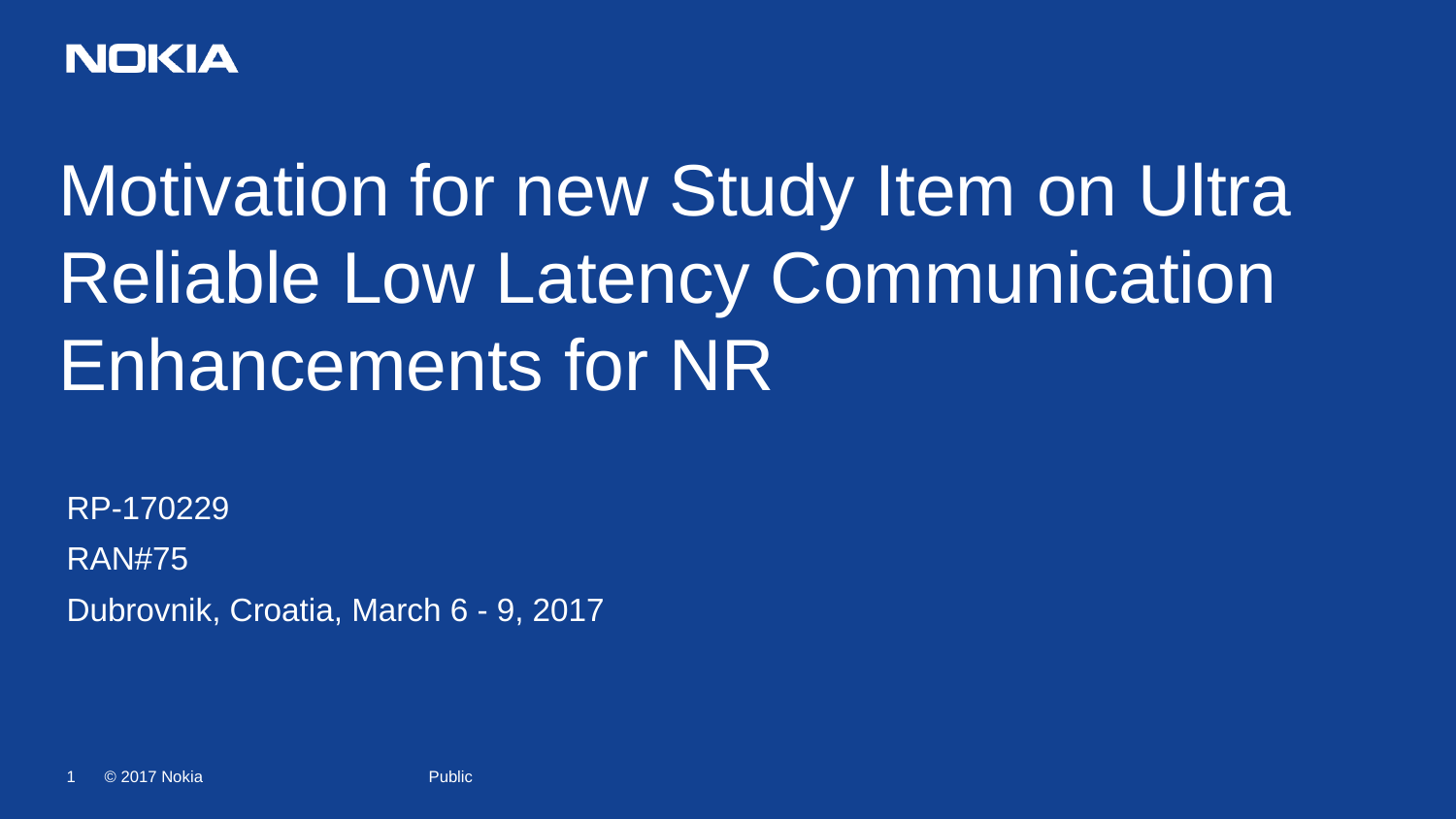

Motivation for new Study Item on Ultra Reliable Low Latency Communication Enhancements for NR
RP-170229
RAN#75
Dubrovnik, Croatia, March 6 - 9, 2017

Public